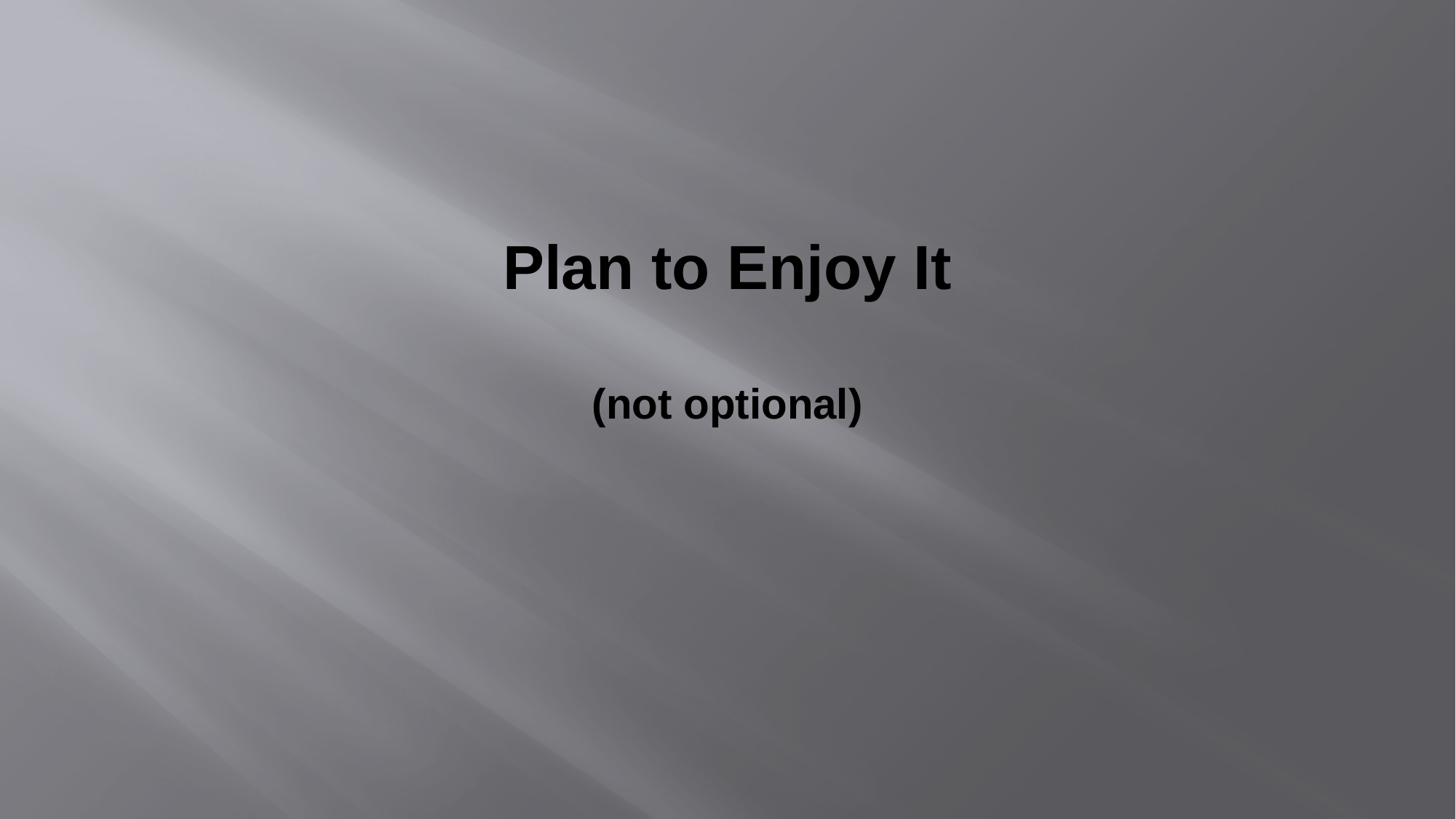

# Plan to Enjoy It (not optional)